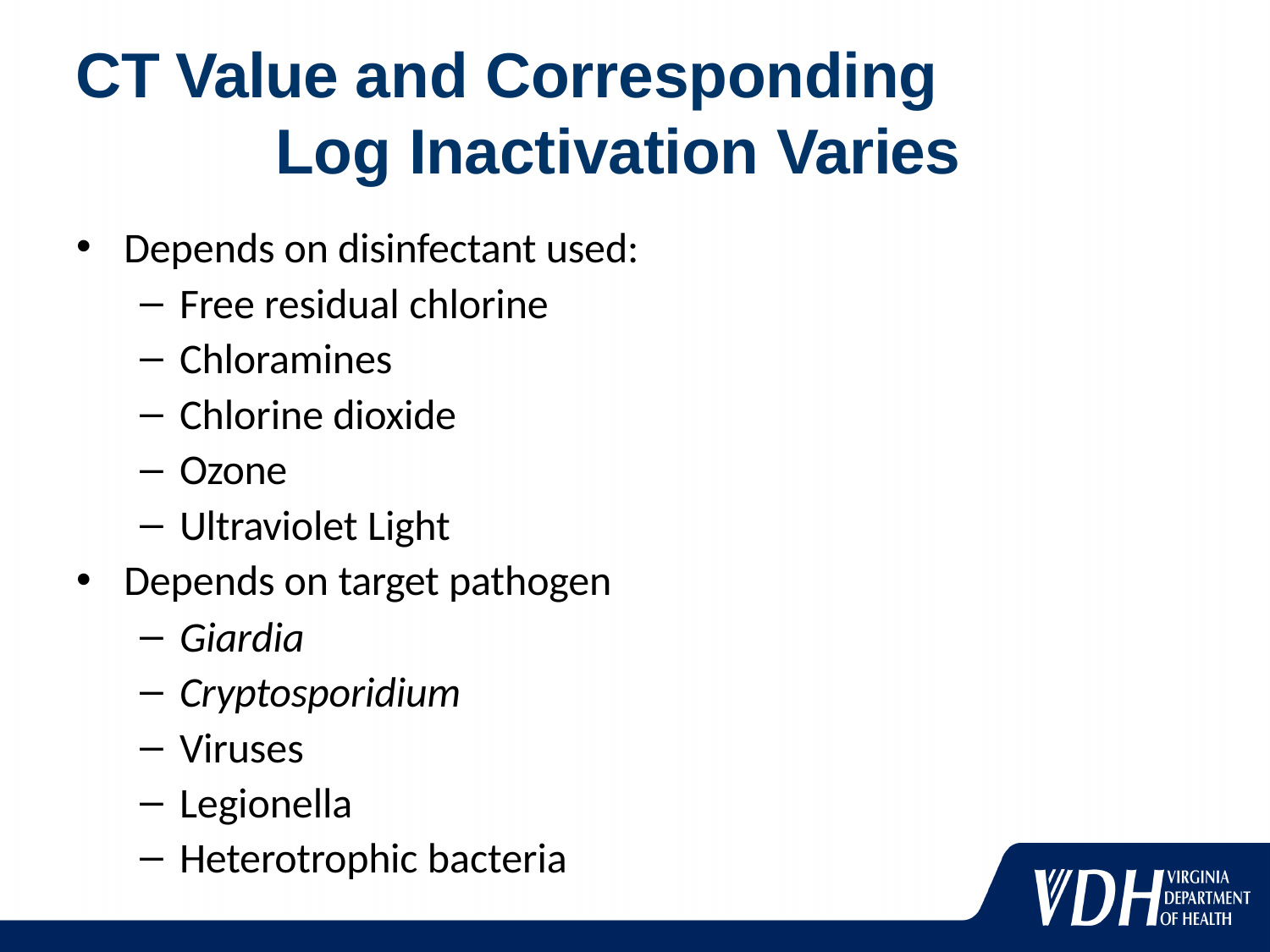

# CT Value and Corresponding Log Inactivation Varies
Depends on disinfectant used:
Free residual chlorine
Chloramines
Chlorine dioxide
Ozone
Ultraviolet Light
Depends on target pathogen
Giardia
Cryptosporidium
Viruses
Legionella
Heterotrophic bacteria